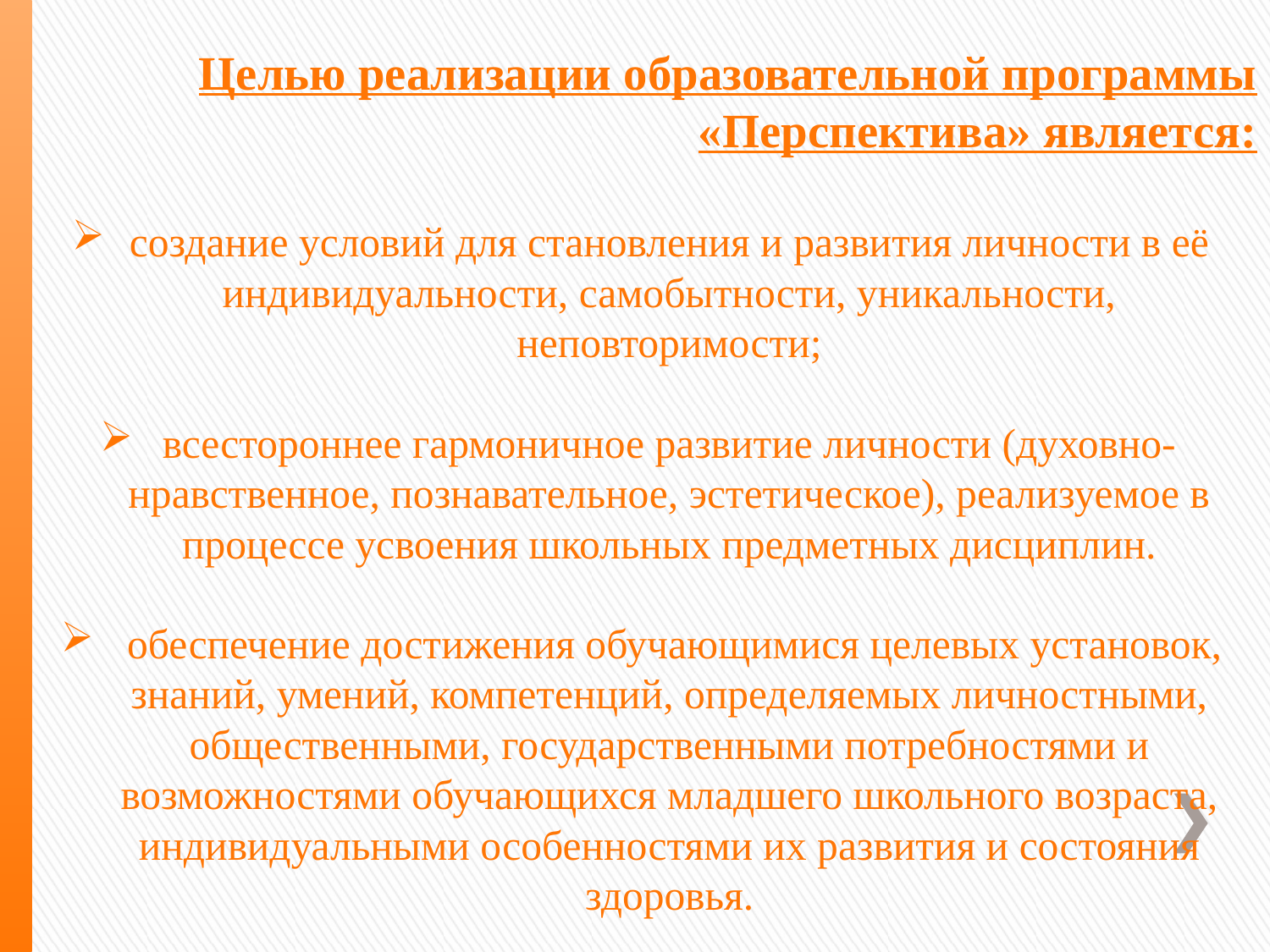

Целью реализации образовательной программы «Перспектива» является:

создание условий для становления и развития личности в её индивидуальности, самобытности, уникальности, неповторимости;

всестороннее гармоничное развитие личности (духовно-нравственное, познавательное, эстетическое), реализуемое в процессе усвоения школьных предметных дисциплин.

 обеспечение достижения обучающимися целевых установок, знаний, умений, компетенций, определяемых личностными, общественными, государственными потребностями и возможностями обучающихся младшего школьного возраста, индивидуальными особенностями их развития и состояния здоровья.